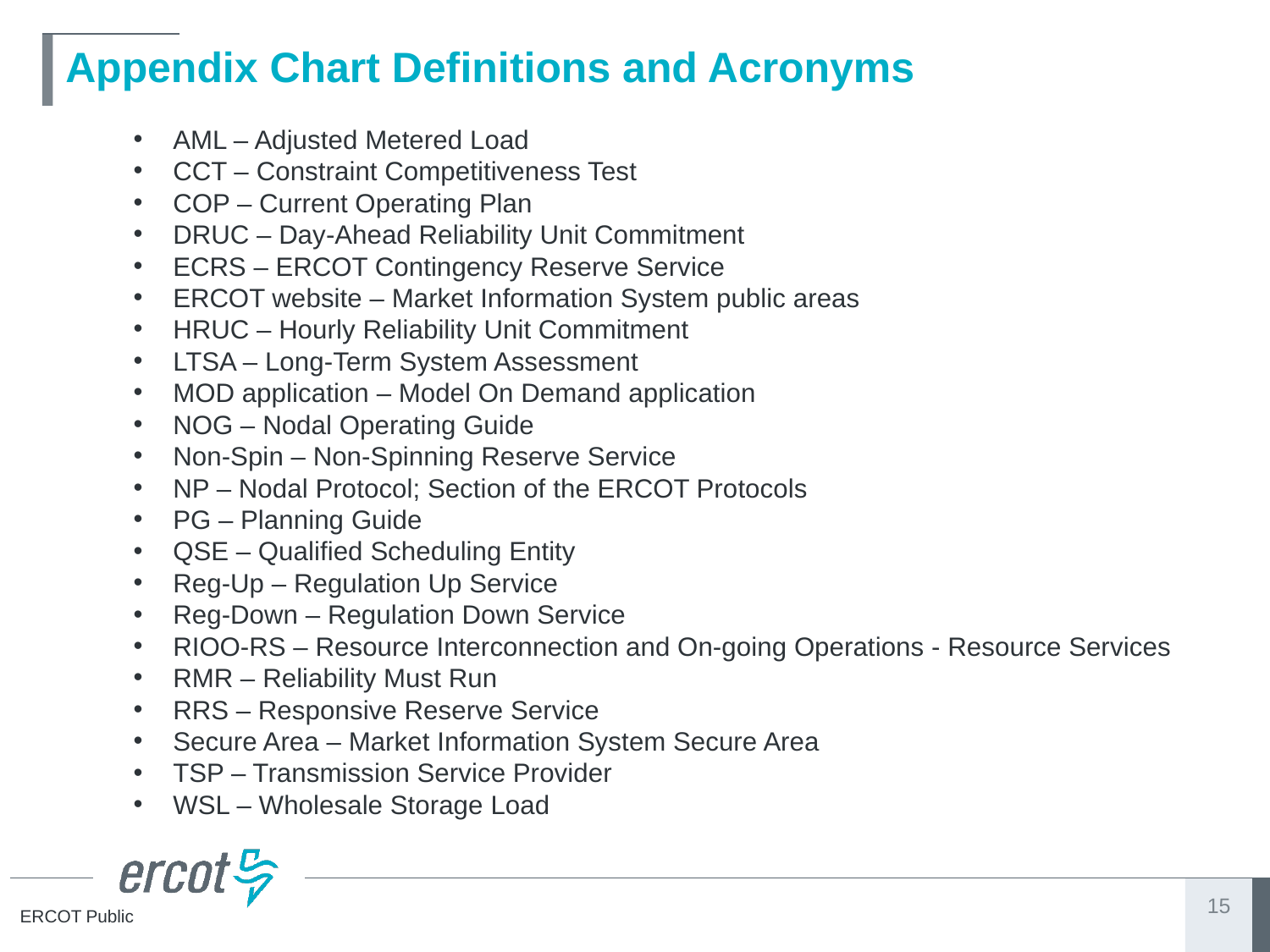

# Appendix Chart Definitions and Acronyms
AML – Adjusted Metered Load
CCT – Constraint Competitiveness Test
COP – Current Operating Plan
DRUC – Day-Ahead Reliability Unit Commitment
ECRS – ERCOT Contingency Reserve Service
ERCOT website – Market Information System public areas
HRUC – Hourly Reliability Unit Commitment
LTSA – Long-Term System Assessment
MOD application – Model On Demand application
NOG – Nodal Operating Guide
Non-Spin – Non-Spinning Reserve Service
NP – Nodal Protocol; Section of the ERCOT Protocols
PG – Planning Guide
QSE – Qualified Scheduling Entity
Reg-Up – Regulation Up Service
Reg-Down – Regulation Down Service
RIOO-RS – Resource Interconnection and On-going Operations - Resource Services
RMR – Reliability Must Run
RRS – Responsive Reserve Service
Secure Area – Market Information System Secure Area
TSP – Transmission Service Provider
WSL – Wholesale Storage Load

15